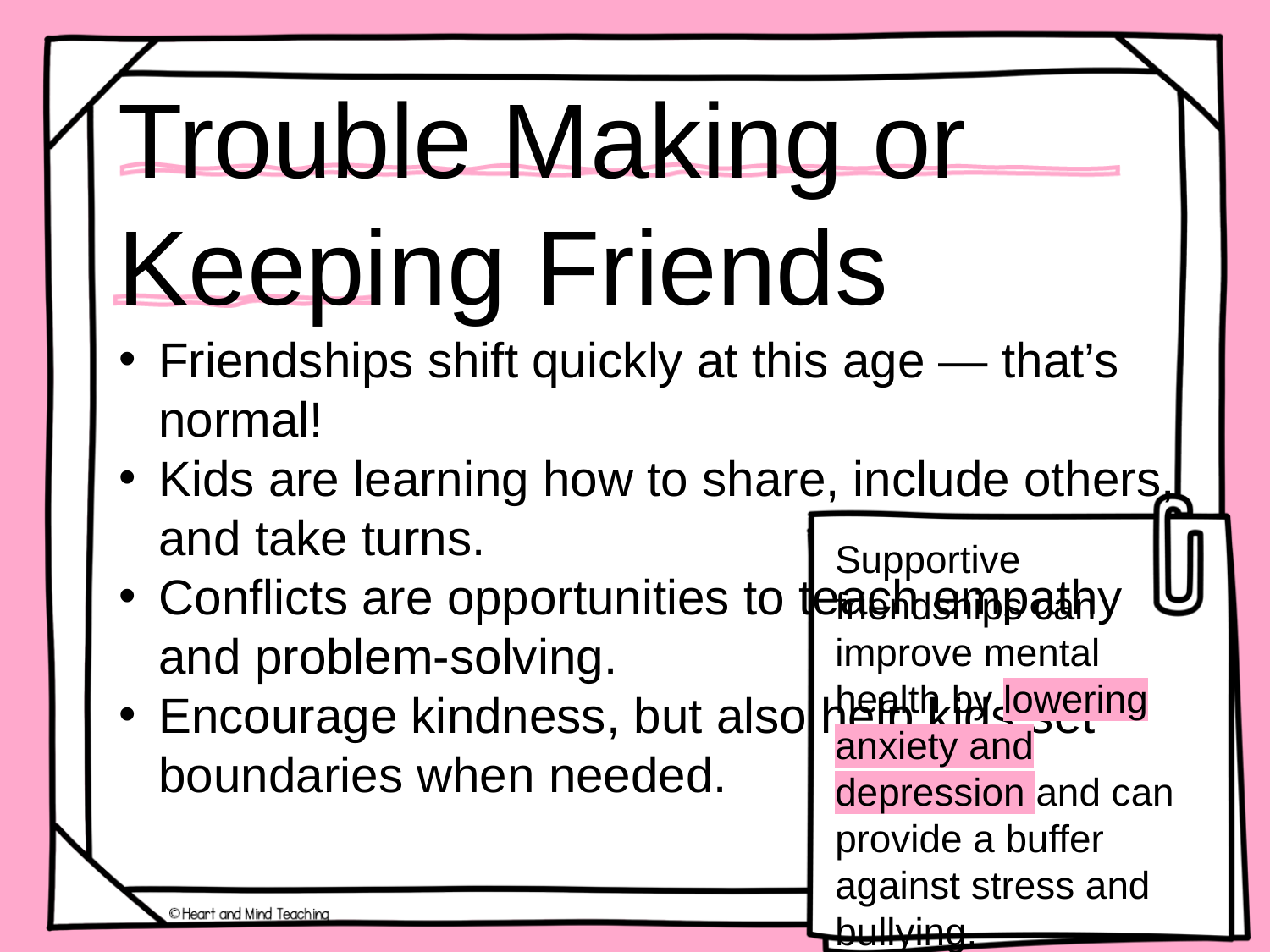

Trouble Making or Keeping Friends
Friendships shift quickly at this age — that’s normal!
Kids are learning how to share, include others, and take turns.
Conflicts are opportunities to teach empathy and problem-solving.
Encourage kindness, but also help kids set boundaries when needed.
Supportive friendships can improve mental health by lowering anxiety and depression and can provide a buffer against stress and bullying.